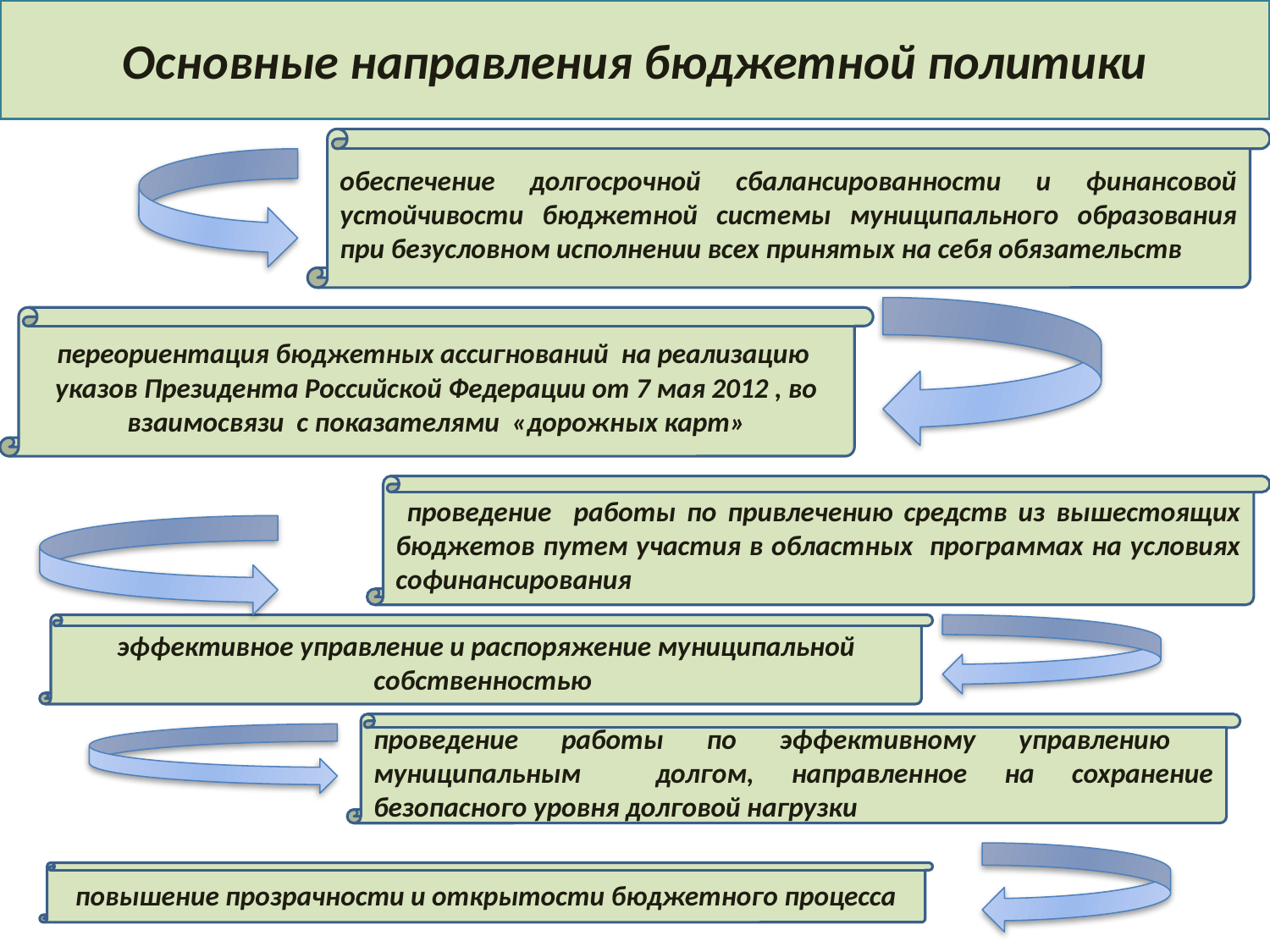

# Основные направления бюджетной политики

### Chart

| Category |
|---|
обеспечение долгосрочной сбалансированности и финансовой устойчивости бюджетной системы муниципального образования при безусловном исполнении всех принятых на себя обязательств

переориентация бюджетных ассигнований  на реализацию  указов Президента Российской Федерации от 7 мая 2012 , во взаимосвязи  с показателями  «дорожных карт»
 проведение  работы по привлечению средств из вышестоящих бюджетов путем участия в областных  программах на условиях софинансирования

эффективное управление и распоряжение муниципальной собственностью

проведение работы по эффективному управлению  муниципальным  долгом, направленное на сохранение безопасного уровня долговой нагрузки

повышение прозрачности и открытости бюджетного процесса